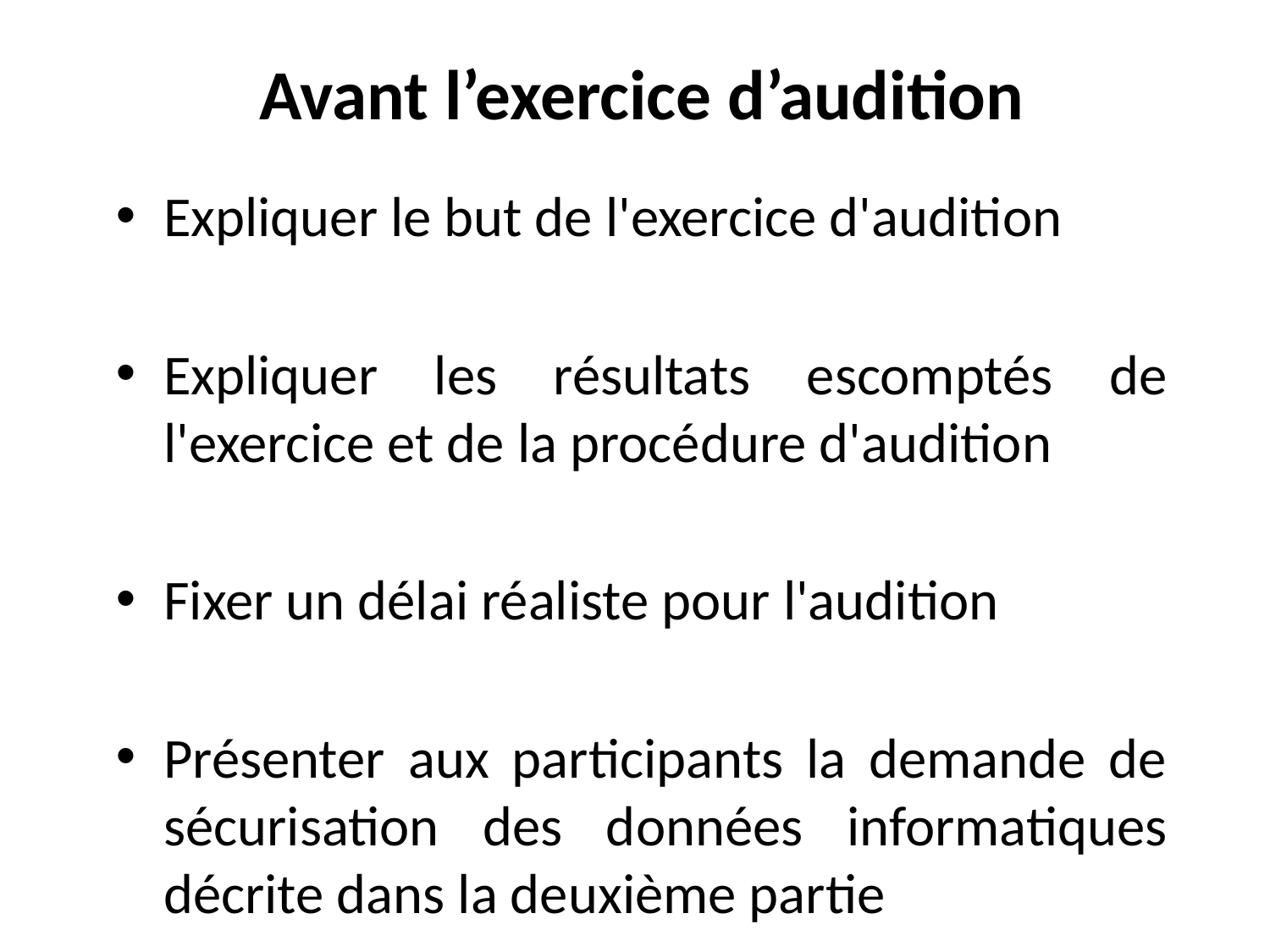

Avant l’exercice d’audition
Expliquer le but de l'exercice d'audition

Expliquer les résultats escomptés de l'exercice et de la procédure d'audition

Fixer un délai réaliste pour l'audition

Présenter aux participants la demande de sécurisation des données informatiques décrite dans la deuxième partie